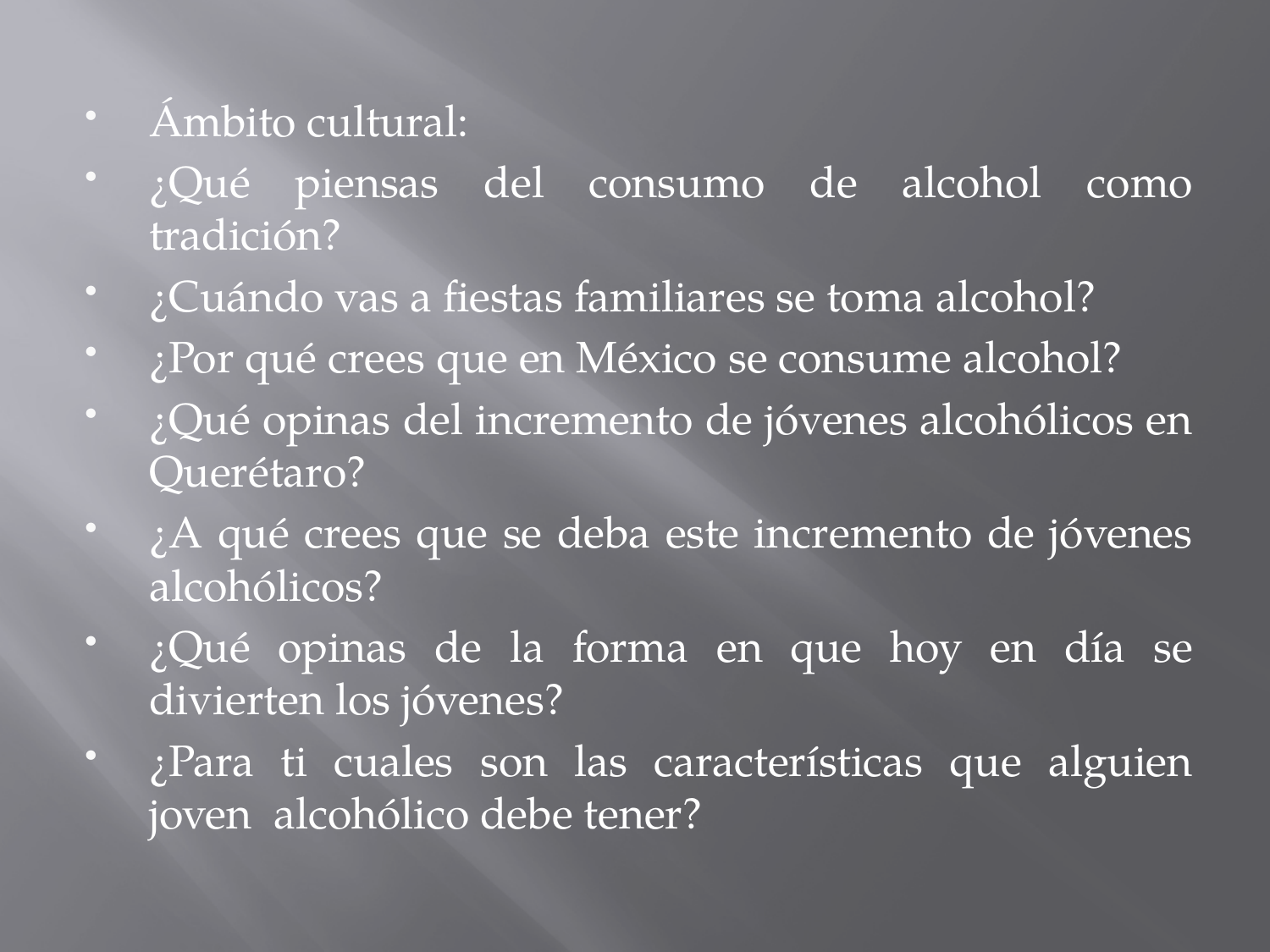

#
Ámbito cultural:
¿Qué piensas del consumo de alcohol como tradición?
¿Cuándo vas a fiestas familiares se toma alcohol?
¿Por qué crees que en México se consume alcohol?
¿Qué opinas del incremento de jóvenes alcohólicos en Querétaro?
¿A qué crees que se deba este incremento de jóvenes alcohólicos?
¿Qué opinas de la forma en que hoy en día se divierten los jóvenes?
¿Para ti cuales son las características que alguien joven  alcohólico debe tener?